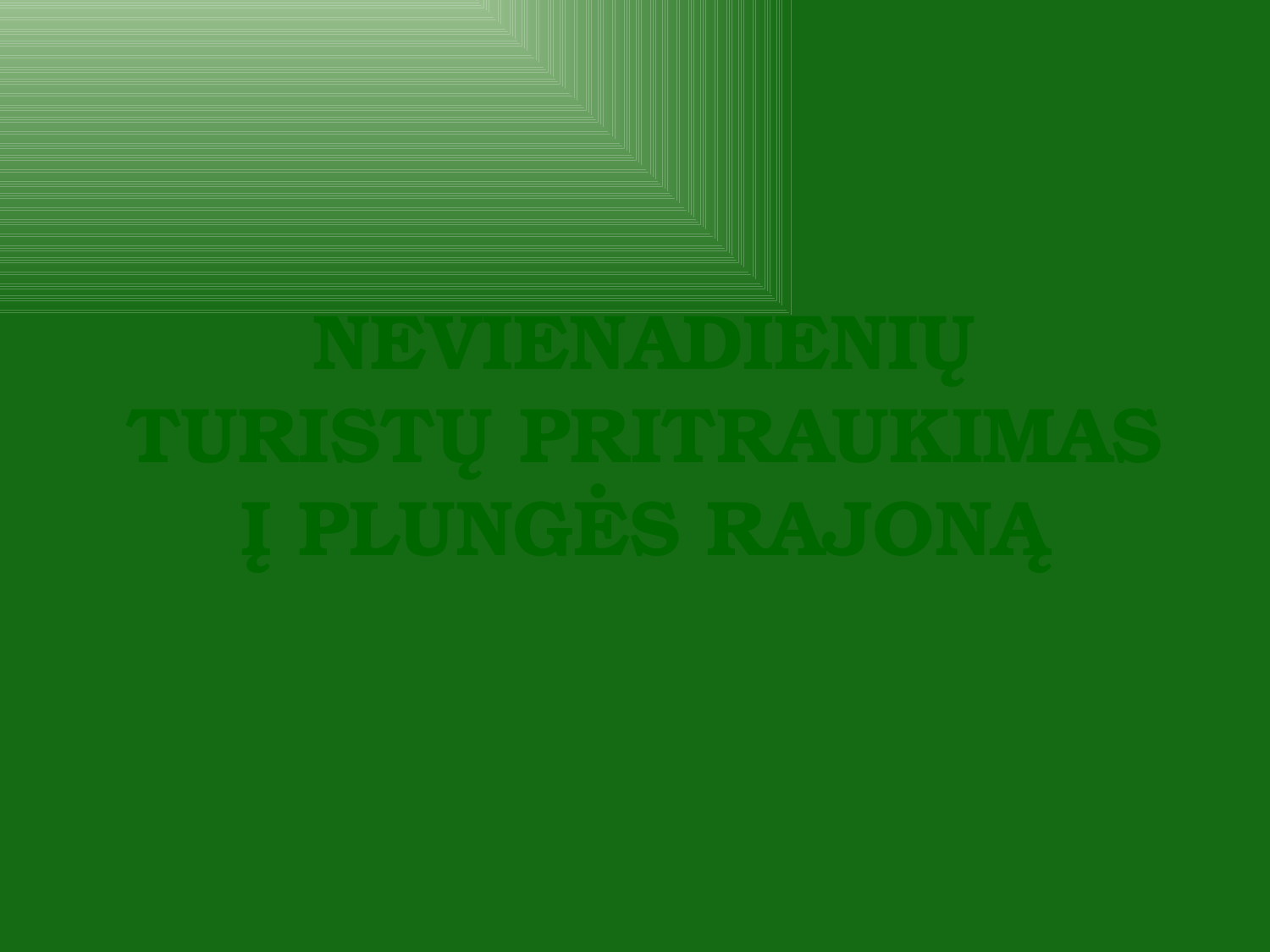

# NEVIENADIENIŲ TURISTŲ PRITRAUKIMAS Į PLUNGĖS RAJONĄ